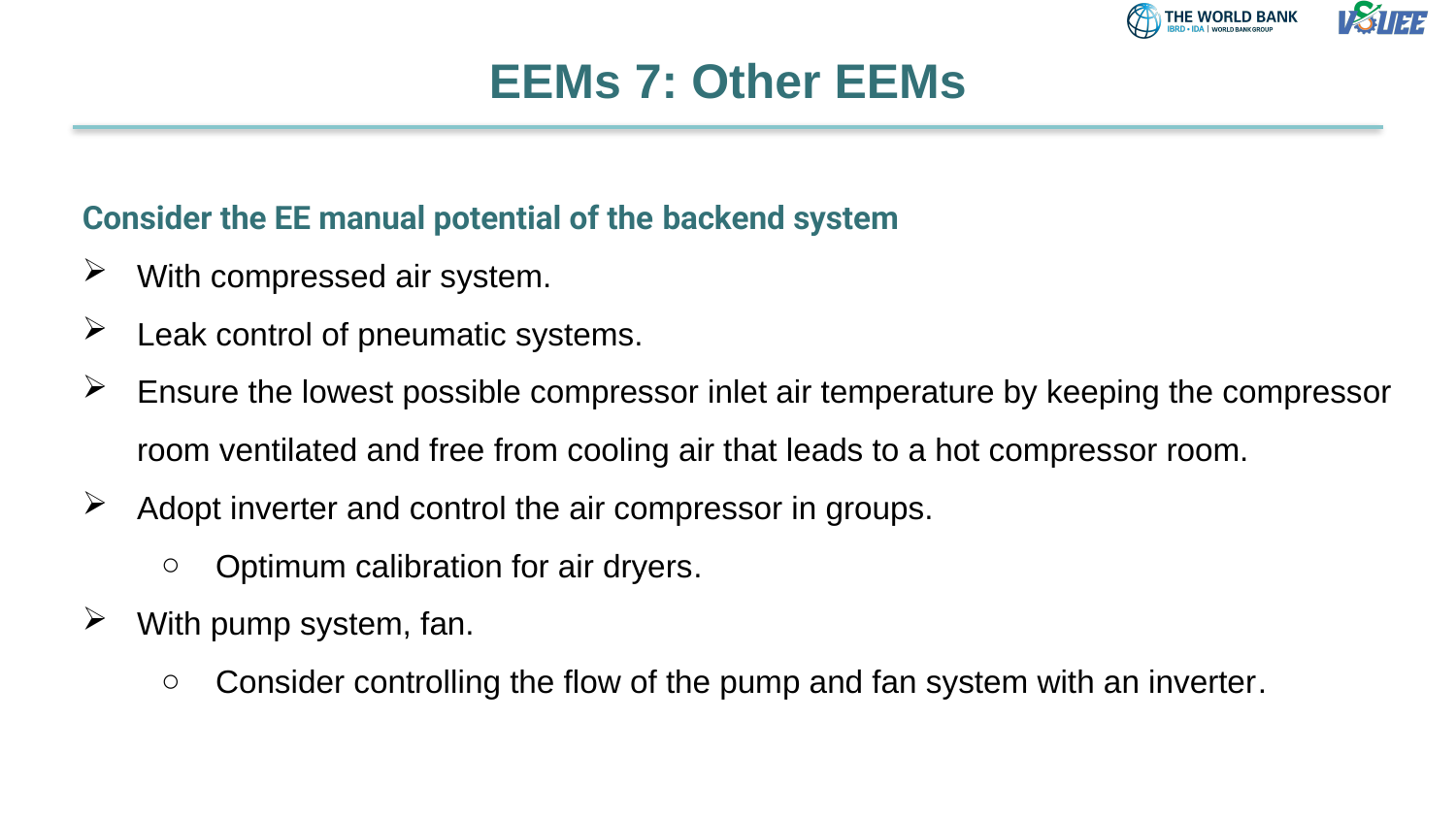

# EEMs 7: Other EEMs
Consider the EE manual potential of the backend system
With compressed air system.
Leak control of pneumatic systems.
Ensure the lowest possible compressor inlet air temperature by keeping the compressor room ventilated and free from cooling air that leads to a hot compressor room.
Adopt inverter and control the air compressor in groups.
Optimum calibration for air dryers.
With pump system, fan.
Consider controlling the flow of the pump and fan system with an inverter.